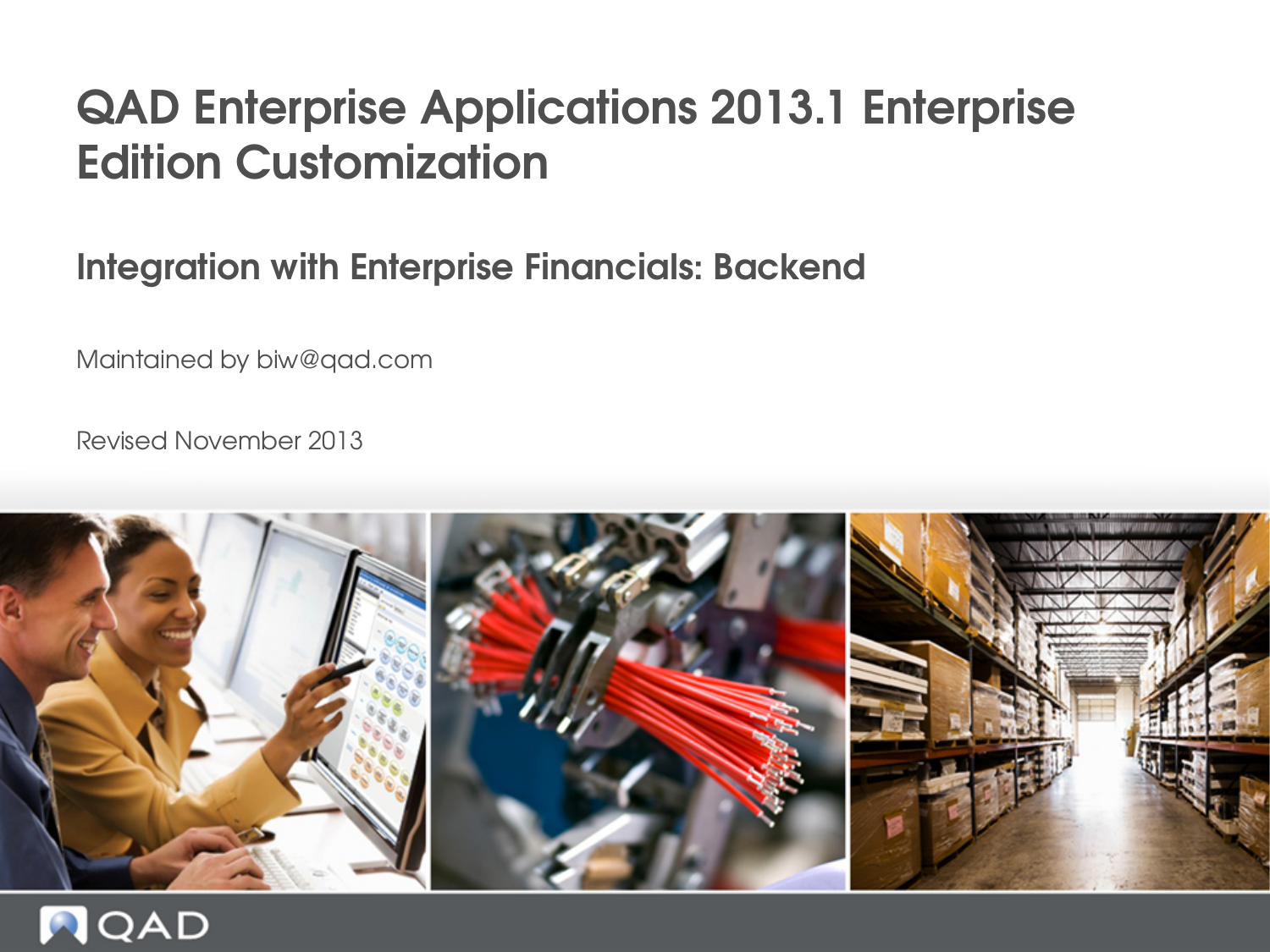

# QAD Enterprise Applications 2013.1 Enterprise Edition Customization
Integration with Enterprise Financials: Backend
Maintained by biw@qad.com

Revised November 2013